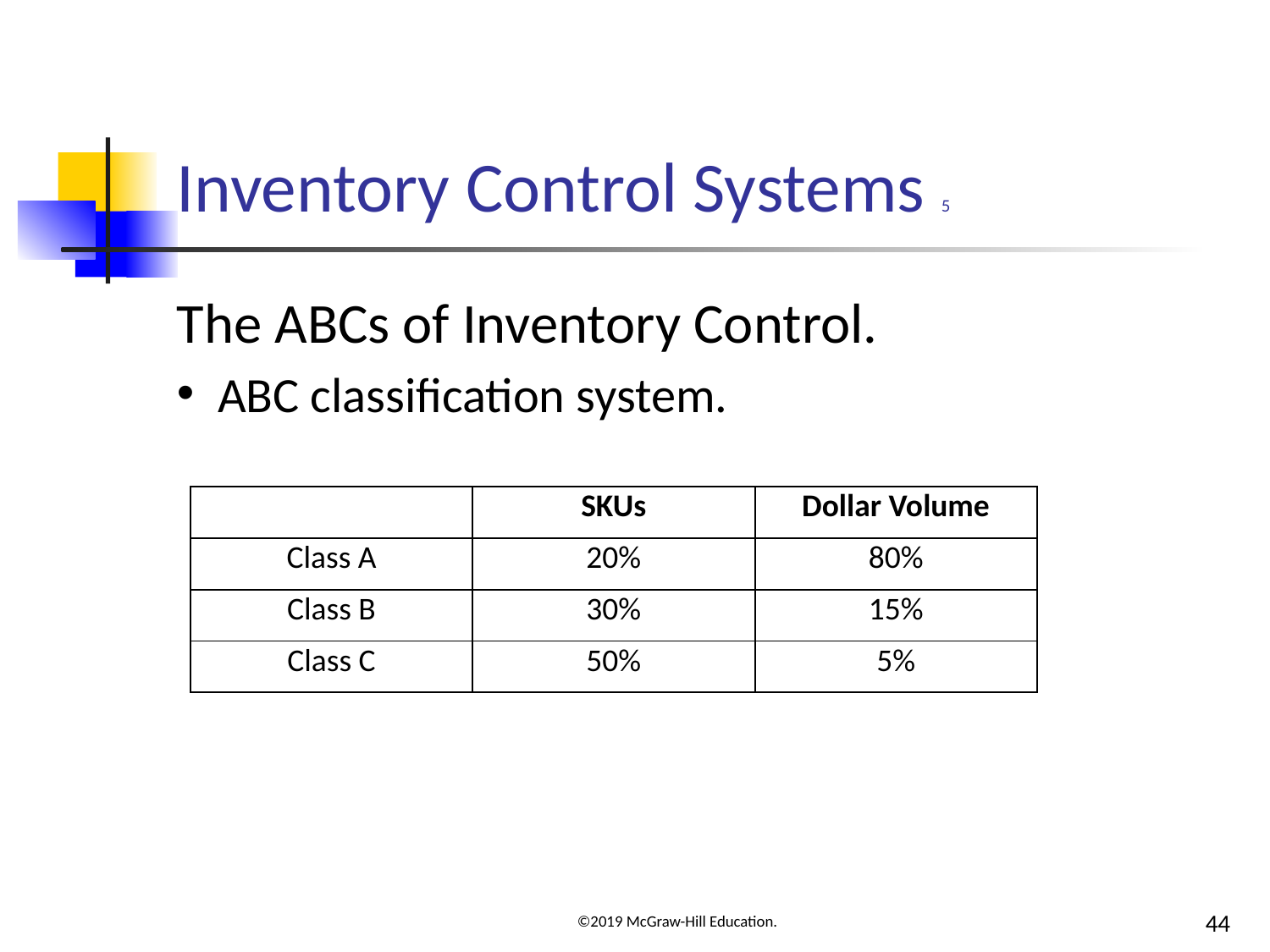

# Inventory Control Systems 5
The ABCs of Inventory Control.
ABC classification system.
| blank | SKUs | Dollar Volume |
| --- | --- | --- |
| Class A | 20% | 80% |
| Class B | 30% | 15% |
| Class C | 50% | 5% |